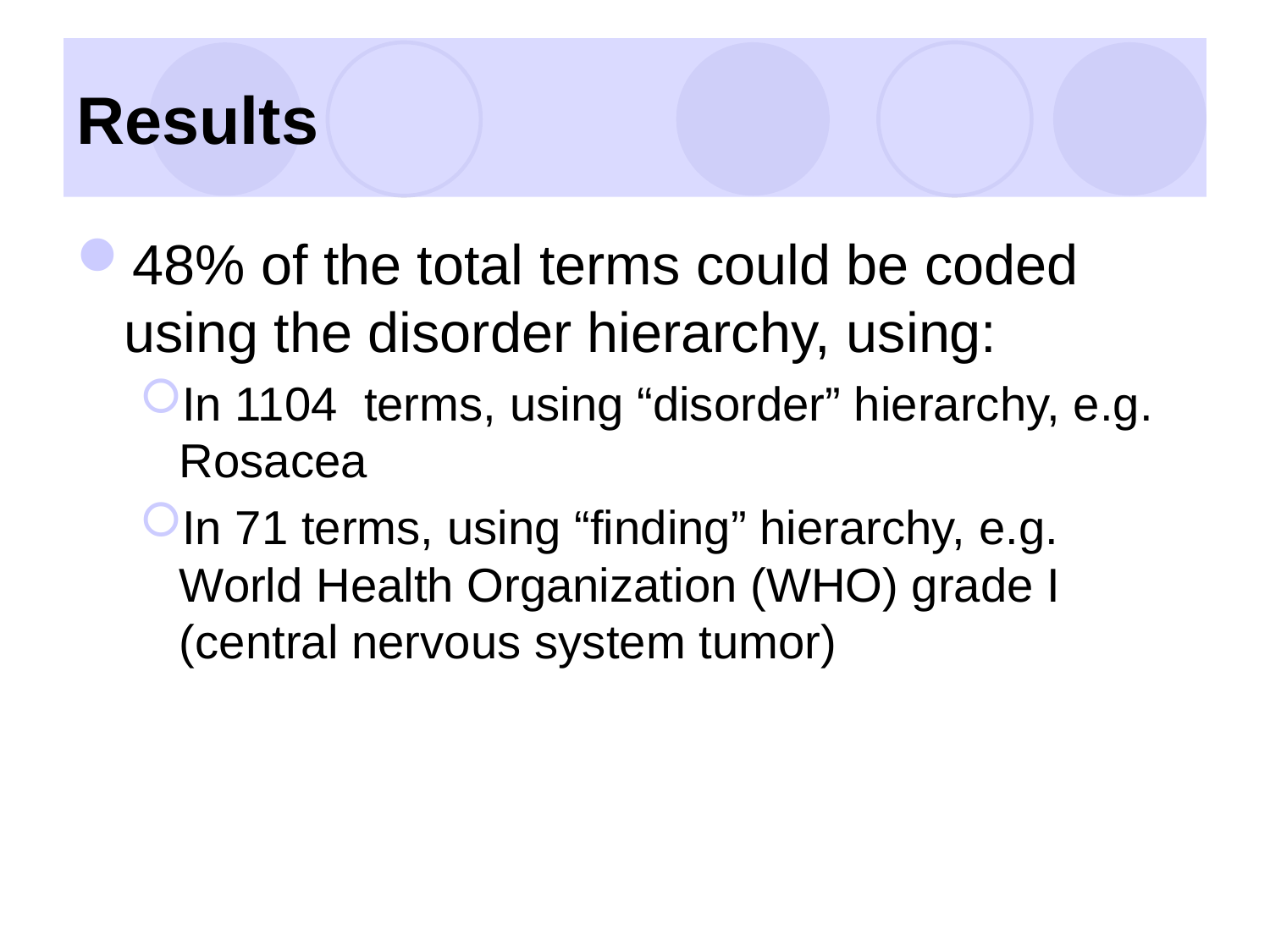

# Results
48% of the total terms could be coded using the disorder hierarchy, using:
In 1104  terms, using “disorder” hierarchy, e.g. Rosacea
In 71 terms, using “finding” hierarchy, e.g. World Health Organization (WHO) grade I (central nervous system tumor)